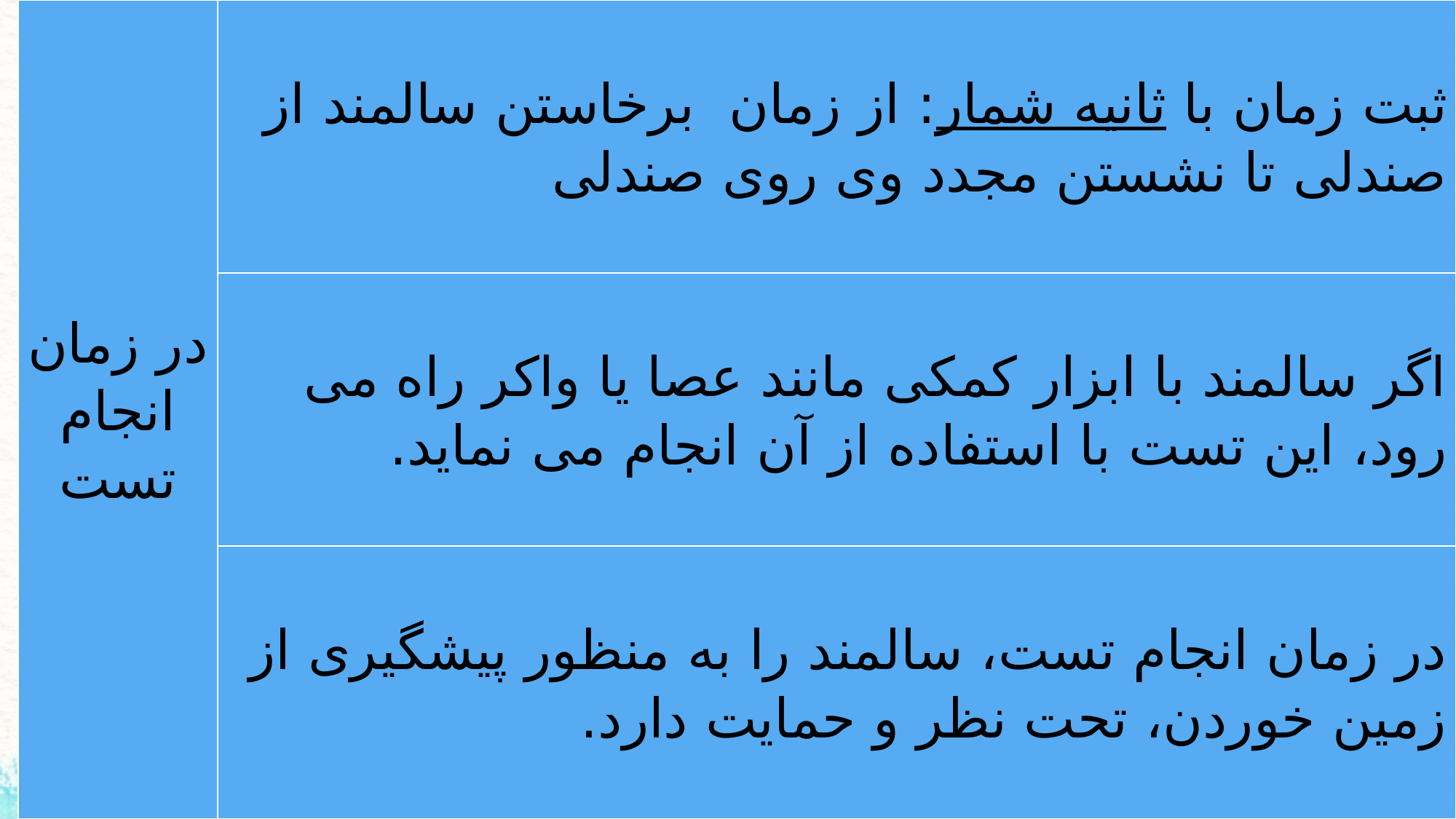

| در زمان انجام تست | ثبت زمان با ثانیه شمار: از زمان برخاستن سالمند از صندلی تا نشستن مجدد وی روی صندلی |
| --- | --- |
|  | اگر سالمند با ابزار کمکی مانند عصا یا واکر راه می رود، این تست با استفاده از آن انجام می نماید. |
|  | در زمان انجام تست، سالمند را به منظور پیشگیری از زمین خوردن، تحت نظر و حمایت دارد. |